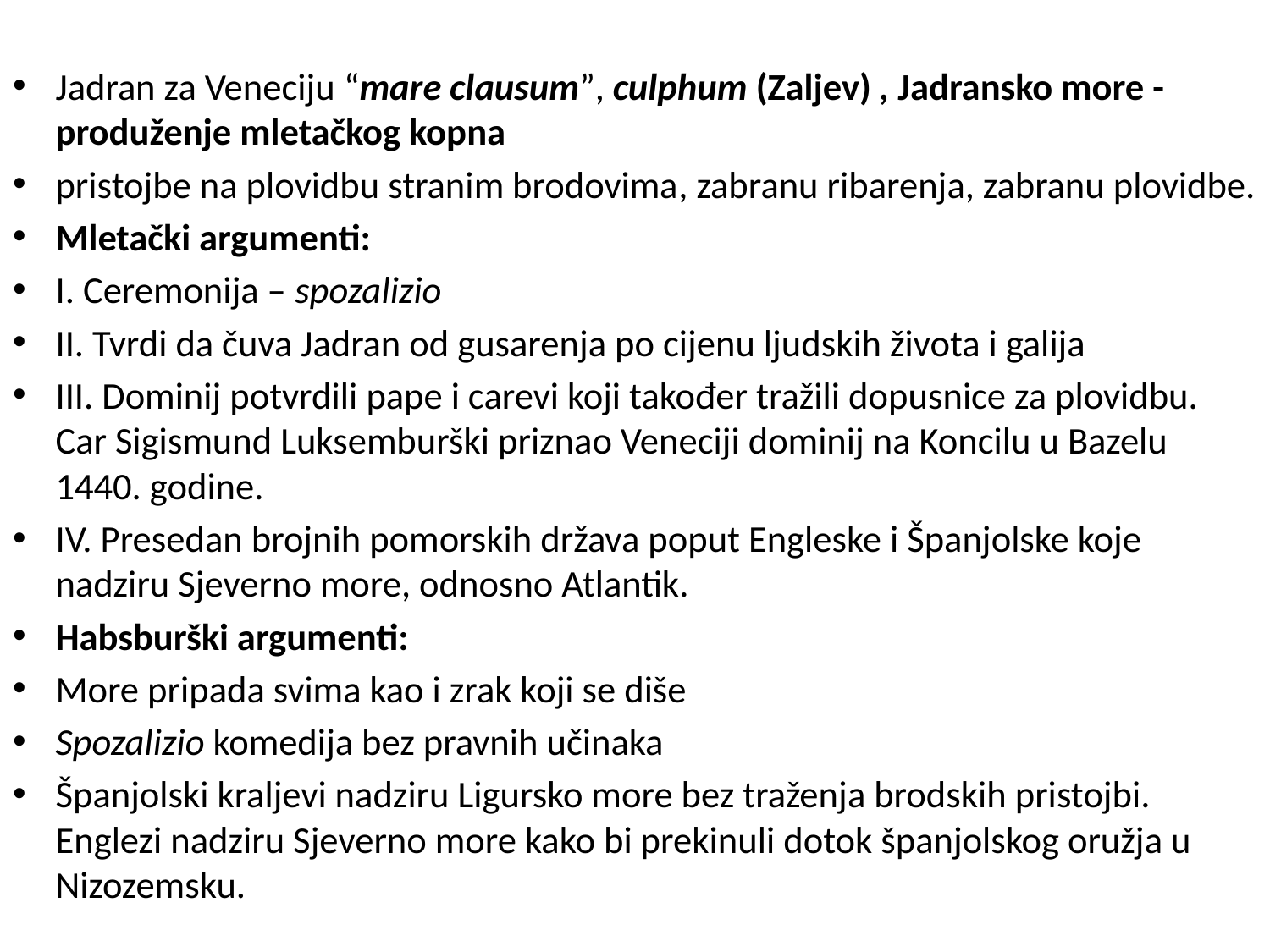

#
Jadran za Veneciju “mare clausum”, culphum (Zaljev) , Jadransko more - produženje mletačkog kopna
pristojbe na plovidbu stranim brodovima, zabranu ribarenja, zabranu plovidbe.
Mletački argumenti:
I. Ceremonija – spozalizio
II. Tvrdi da čuva Jadran od gusarenja po cijenu ljudskih života i galija
III. Dominij potvrdili pape i carevi koji također tražili dopusnice za plovidbu. Car Sigismund Luksemburški priznao Veneciji dominij na Koncilu u Bazelu 1440. godine.
IV. Presedan brojnih pomorskih država poput Engleske i Španjolske koje nadziru Sjeverno more, odnosno Atlantik.
Habsburški argumenti:
More pripada svima kao i zrak koji se diše
Spozalizio komedija bez pravnih učinaka
Španjolski kraljevi nadziru Ligursko more bez traženja brodskih pristojbi. Englezi nadziru Sjeverno more kako bi prekinuli dotok španjolskog oružja u Nizozemsku.